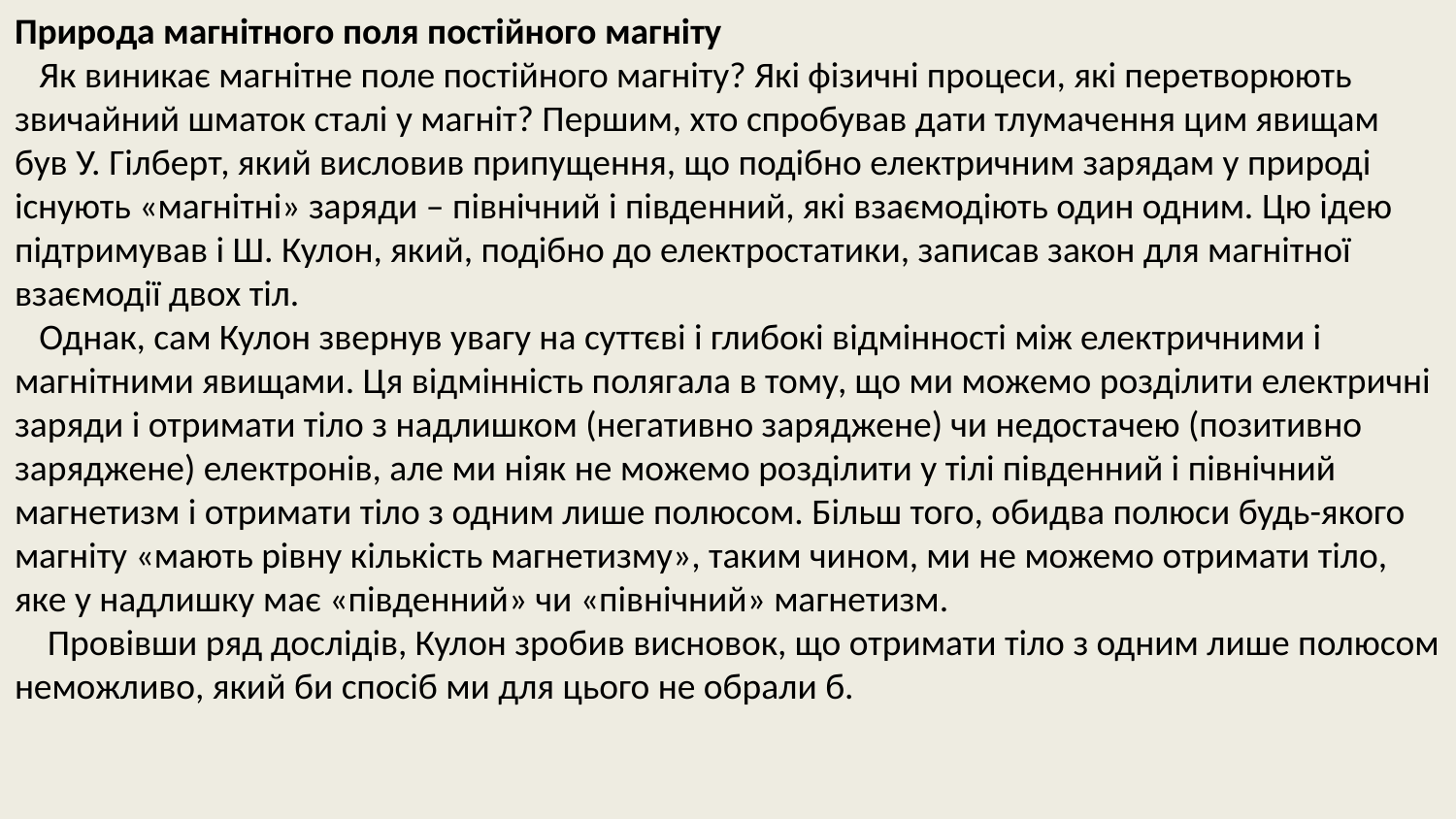

Природа магнітного поля постійного магніту
   Як виникає магнітне поле постійного магніту? Які фізичні процеси, які перетворюють звичайний шматок сталі у магніт? Першим, хто спробував дати тлумачення цим явищам був У. Гілберт, який висловив припущення, що подібно електричним зарядам у природі існують «магнітні» заряди – північний і південний, які взаємодіють один одним. Цю ідею підтримував і Ш. Кулон, який, подібно до електростатики, записав закон для магнітної взаємодії двох тіл.
   Однак, сам Кулон звернув увагу на суттєві і глибокі відмінності між електричними і магнітними явищами. Ця відмінність полягала в тому, що ми можемо розділити електричні заряди і отримати тіло з надлишком (негативно заряджене) чи недостачею (позитивно заряджене) електронів, але ми ніяк не можемо розділити у тілі південний і північний магнетизм і отримати тіло з одним лише полюсом. Більш того, обидва полюси будь-якого магніту «мають рівну кількість магнетизму», таким чином, ми не можемо отримати тіло, яке у надлишку має «південний» чи «північний» магнетизм.
    Провівши ряд дослідів, Кулон зробив висновок, що отримати тіло з одним лише полюсом неможливо, який би спосіб ми для цього не обрали б.